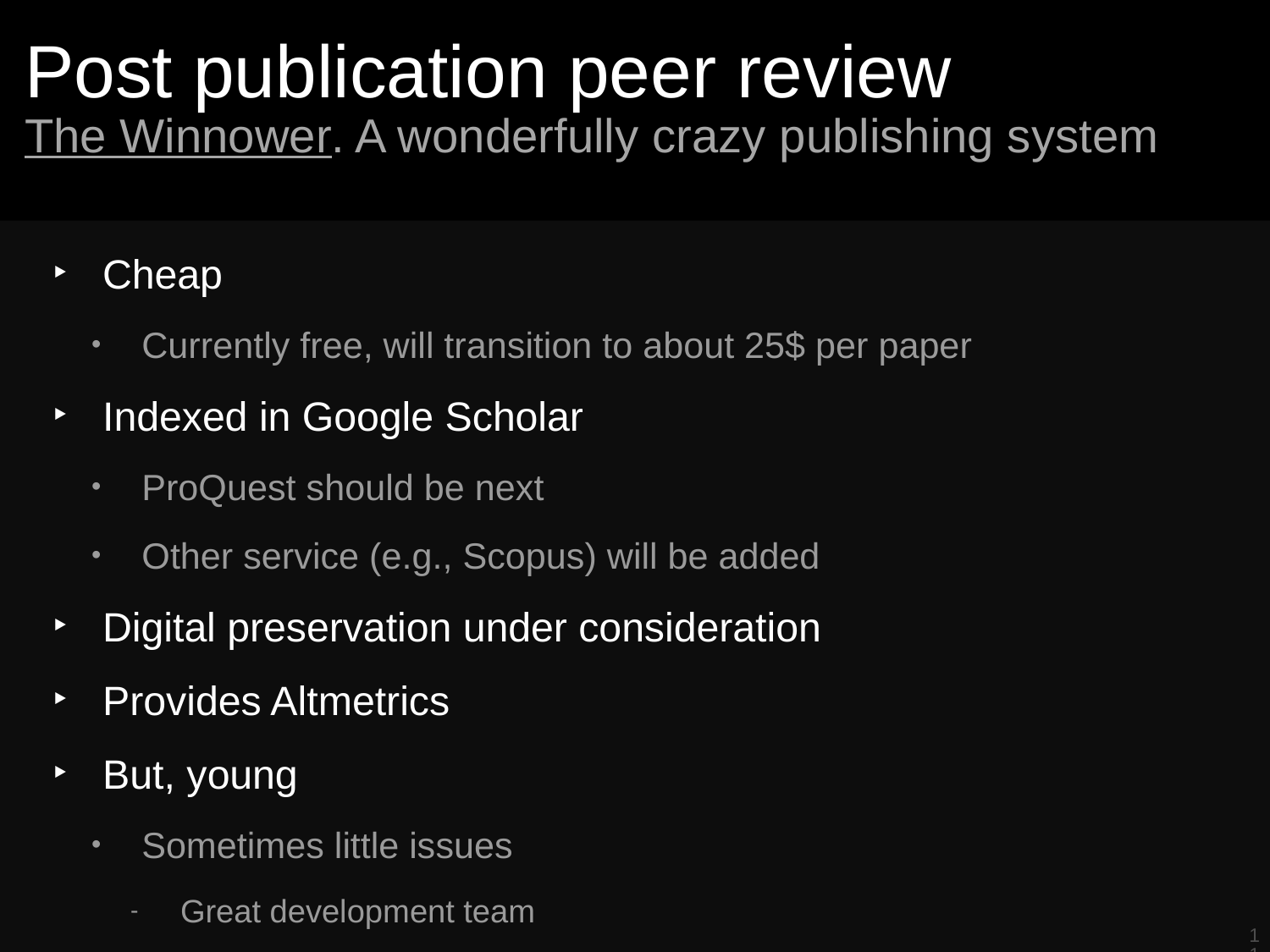

# Post publication peer review
The Winnower. A wonderfully crazy publishing system

Cheap
Currently free, will transition to about 25$ per paper
Indexed in Google Scholar
ProQuest should be next
Other service (e.g., Scopus) will be added
Digital preservation under consideration
Provides Altmetrics
But, young
Sometimes little issues
Great development team
112